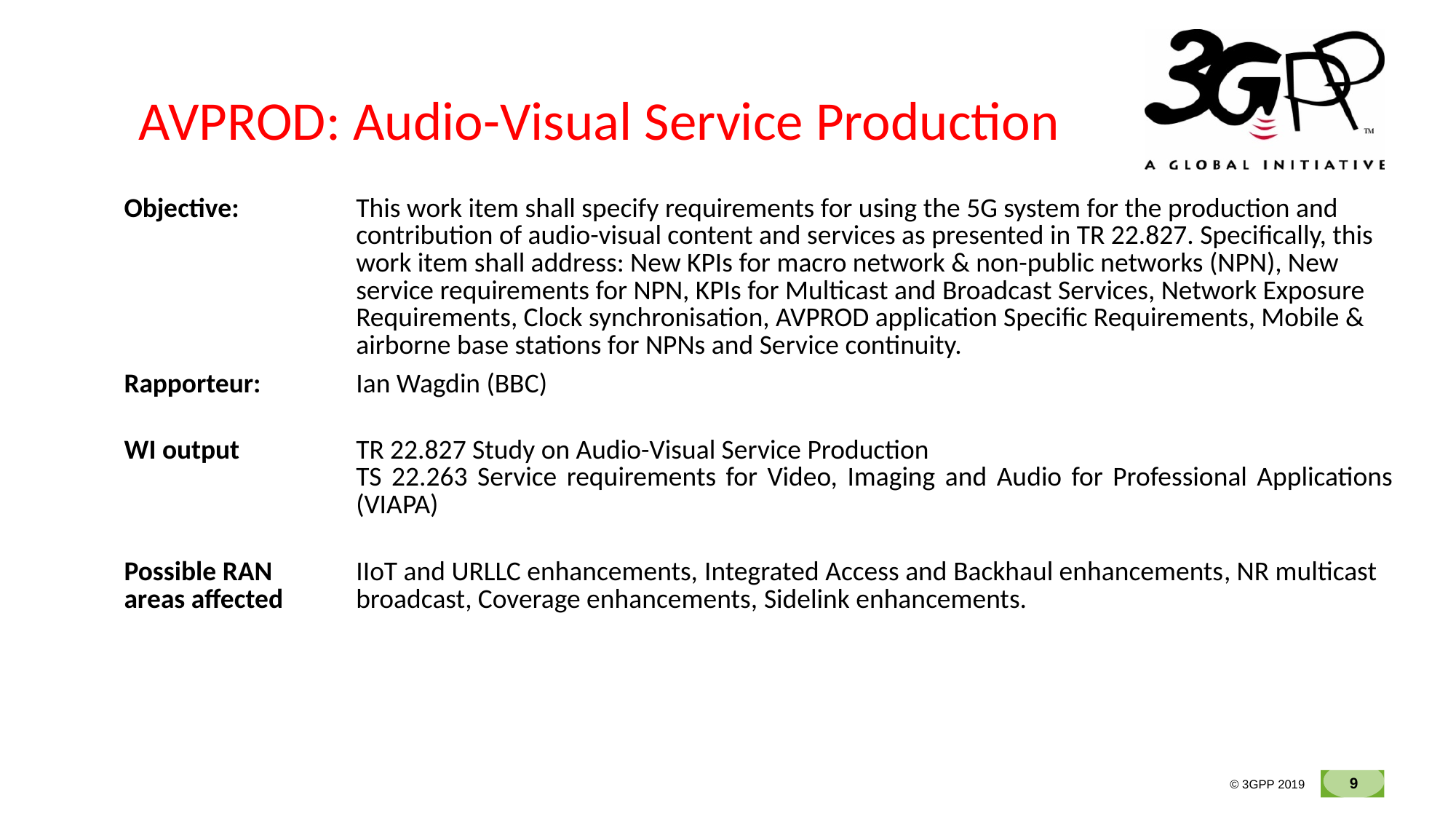

# AVPROD: Audio-Visual Service Production
| Objective: | This work item shall specify requirements for using the 5G system for the production and contribution of audio-visual content and services as presented in TR 22.827. Specifically, this work item shall address: New KPIs for macro network & non-public networks (NPN), New service requirements for NPN, KPIs for Multicast and Broadcast Services, Network Exposure Requirements, Clock synchronisation, AVPROD application Specific Requirements, Mobile & airborne base stations for NPNs and Service continuity. |
| --- | --- |
| Rapporteur: | Ian Wagdin (BBC) |
| WI output | TR 22.827 Study on Audio-Visual Service Production TS 22.263 Service requirements for Video, Imaging and Audio for Professional Applications (VIAPA) |
| Possible RAN areas affected | IIoT and URLLC enhancements, Integrated Access and Backhaul enhancements, NR multicast broadcast, Coverage enhancements, Sidelink enhancements. |